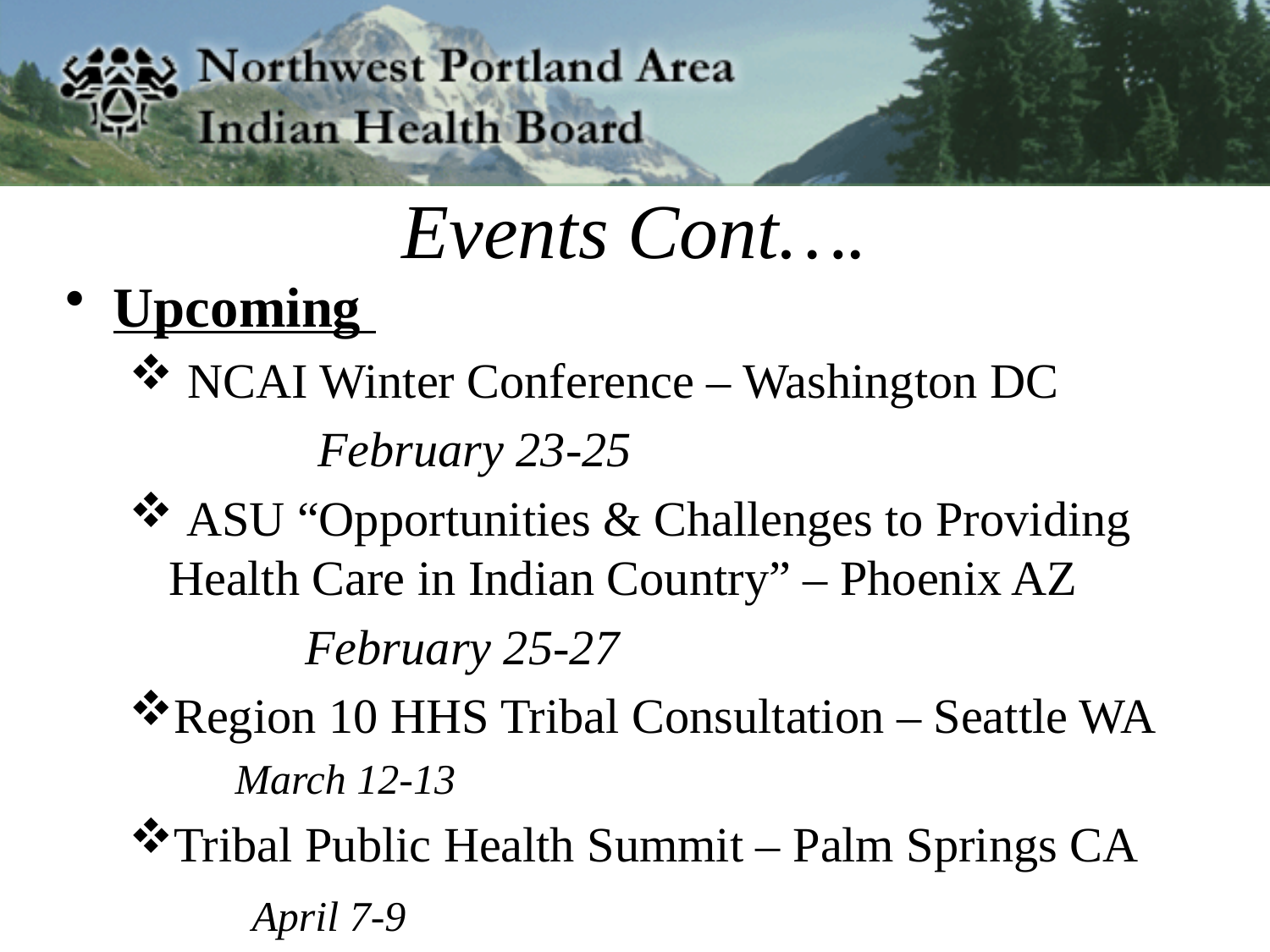

# Events Cont….
Upcoming
 NCAI Winter Conference – Washington DC
	     February 23-25
 ASU “Opportunities & Challenges to Providing Health Care in Indian Country” – Phoenix AZ
    	    February 25-27
Region 10 HHS Tribal Consultation – Seattle WA
          March 12-13
Tribal Public Health Summit – Palm Springs CA
          April 7-9